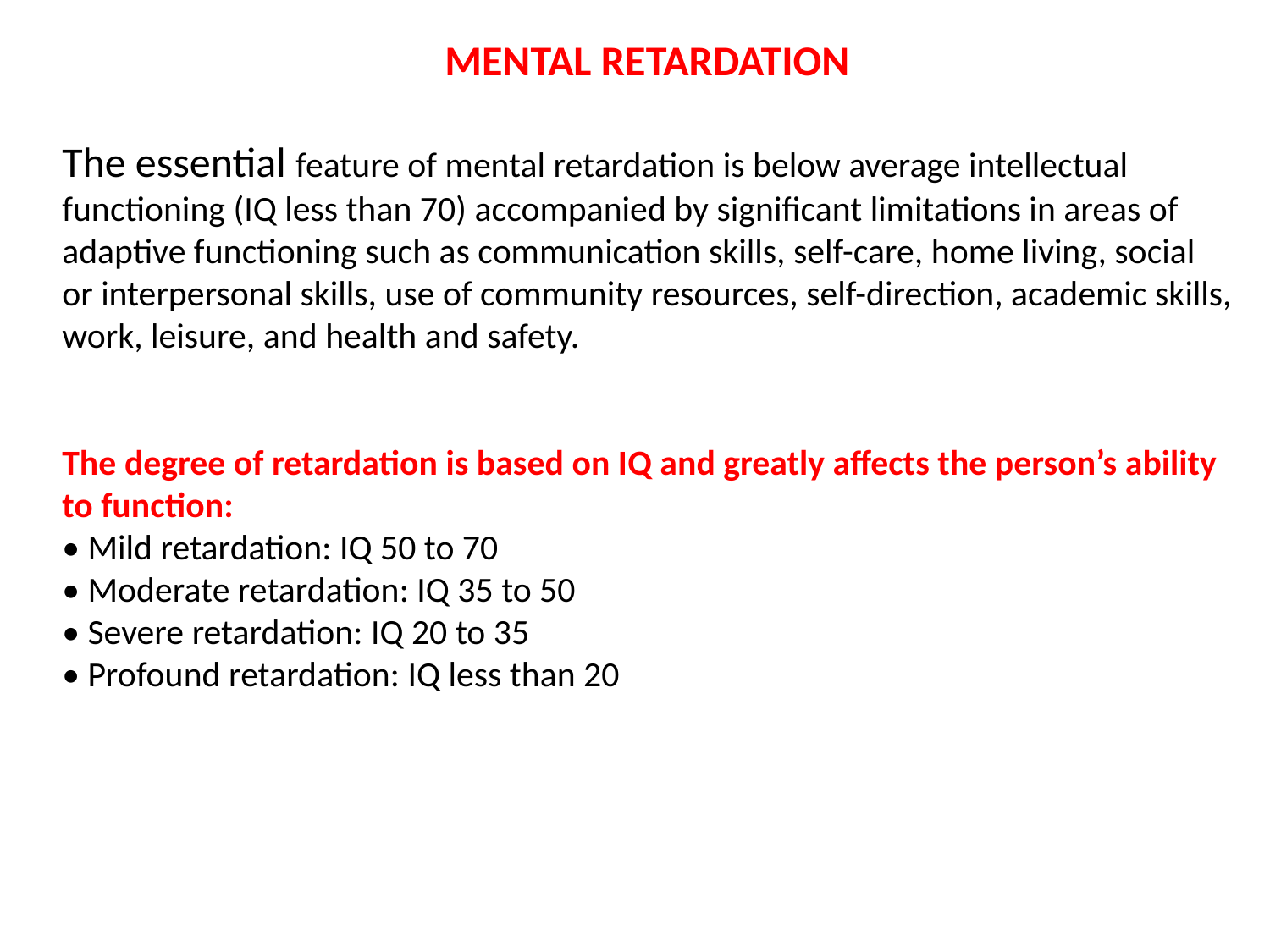

MENTAL RETARDATION

The essential feature of mental retardation is below average intellectual functioning (IQ less than 70) accompanied by significant limitations in areas of adaptive functioning such as communication skills, self-care, home living, social or interpersonal skills, use of community resources, self-direction, academic skills, work, leisure, and health and safety.

The degree of retardation is based on IQ and greatly affects the person’s ability to function:
• Mild retardation: IQ 50 to 70
• Moderate retardation: IQ 35 to 50
• Severe retardation: IQ 20 to 35
• Profound retardation: IQ less than 20